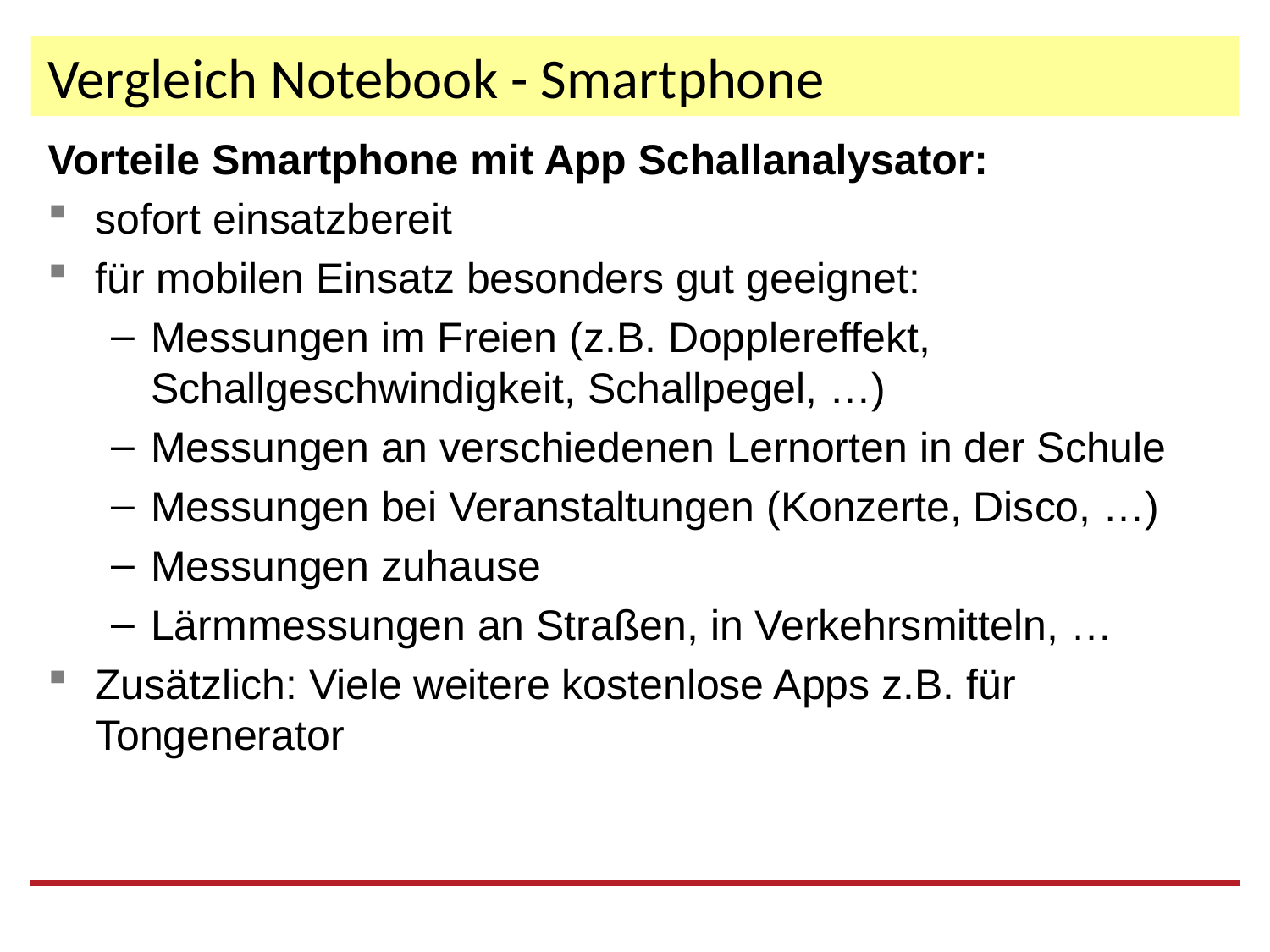

# Vergleich Notebook - Smartphone
Vorteile Smartphone mit App Schallanalysator:
sofort einsatzbereit
für mobilen Einsatz besonders gut geeignet:
Messungen im Freien (z.B. Dopplereffekt, Schallgeschwindigkeit, Schallpegel, …)
Messungen an verschiedenen Lernorten in der Schule
Messungen bei Veranstaltungen (Konzerte, Disco, …)
Messungen zuhause
Lärmmessungen an Straßen, in Verkehrsmitteln, …
Zusätzlich: Viele weitere kostenlose Apps z.B. für Tongenerator